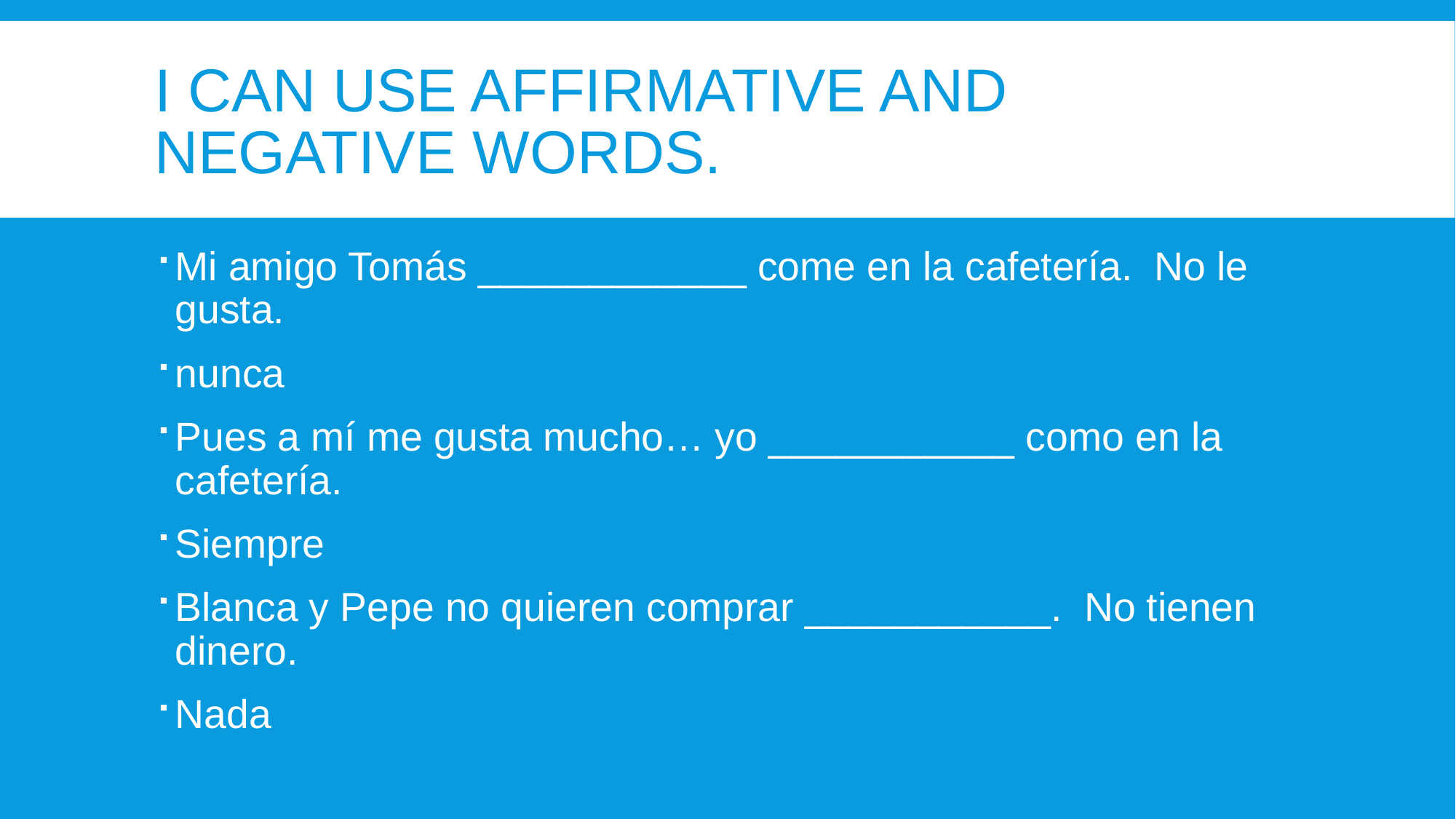

# I can use affirmative and negative words.
Mi amigo Tomás ____________ come en la cafetería.  No le gusta.
nunca
Pues a mí me gusta mucho… yo ___________ como en la cafetería.
Siempre
Blanca y Pepe no quieren comprar ___________.  No tienen dinero.
Nada